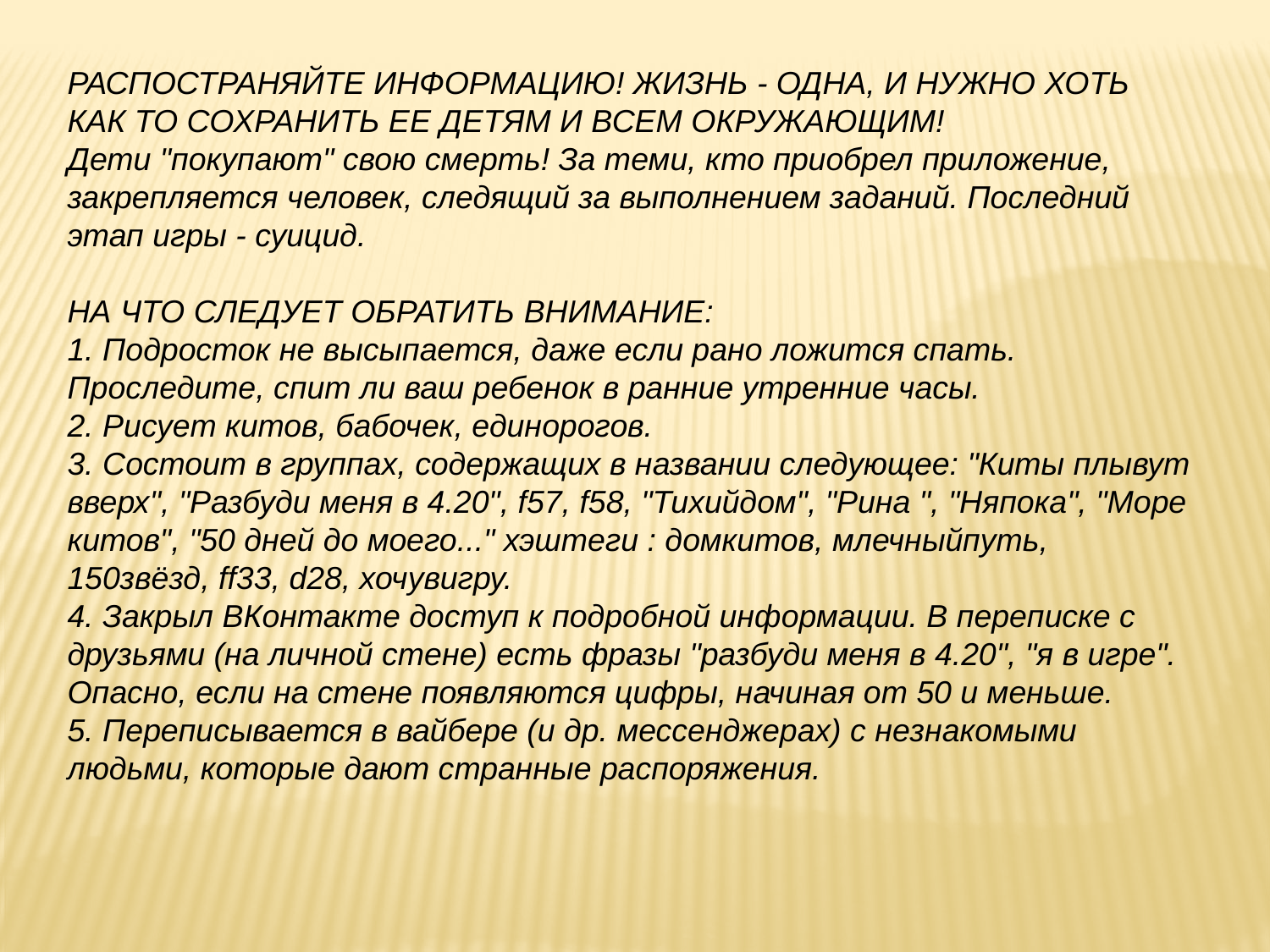

РАСПОСТРАНЯЙТЕ ИНФОРМАЦИЮ! ЖИЗНЬ - ОДНА, И НУЖНО ХОТЬ КАК ТО СОХРАНИТЬ ЕЕ ДЕТЯМ И ВСЕМ ОКРУЖАЮЩИМ!
Дети "покупают" свою смерть! За теми, кто приобрел приложение, закрепляется человек, следящий за выполнением заданий. Последний этап игры - суицид.
НА ЧТО СЛЕДУЕТ ОБРАТИТЬ ВНИМАНИЕ:
1. Подросток не высыпается, даже если рано ложится спать. Проследите, спит ли ваш ребенок в ранние утренние часы.
2. Рисует китов, бабочек, единорогов.
3. Состоит в группах, содержащих в названии следующее: "Киты плывут вверх", "Разбуди меня в 4.20", f57, f58, "Тихийдом", "Рина ", "Няпока", "Море китов", "50 дней до моего..." хэштеги : домкитов, млечныйпуть, 150звёзд, ff33, d28, хочувигру.
4. Закрыл ВКонтакте доступ к подробной информации. В переписке с друзьями (на личной стене) есть фразы "разбуди меня в 4.20", "я в игре". Опасно, если на стене появляются цифры, начиная от 50 и меньше.
5. Переписывается в вайбере (и др. мессенджерах) с незнакомыми людьми, которые дают странные распоряжения.